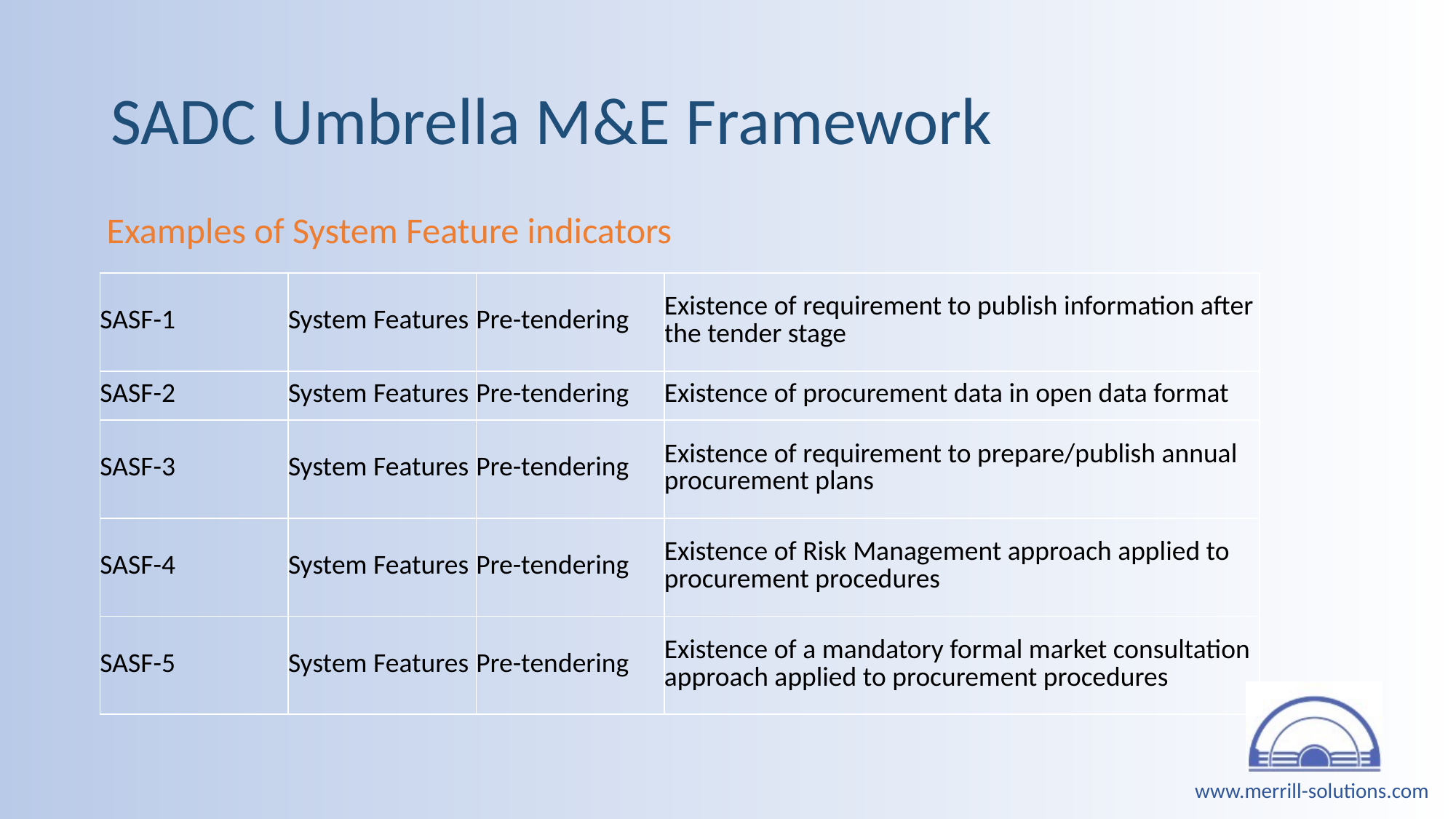

# SADC Umbrella M&E Framework
Examples of System Feature indicators
| SASF-1 | System Features | Pre-tendering | Existence of requirement to publish information after the tender stage |
| --- | --- | --- | --- |
| SASF-2 | System Features | Pre-tendering | Existence of procurement data in open data format |
| SASF-3 | System Features | Pre-tendering | Existence of requirement to prepare/publish annual procurement plans |
| SASF-4 | System Features | Pre-tendering | Existence of Risk Management approach applied to procurement procedures |
| SASF-5 | System Features | Pre-tendering | Existence of a mandatory formal market consultation approach applied to procurement procedures |